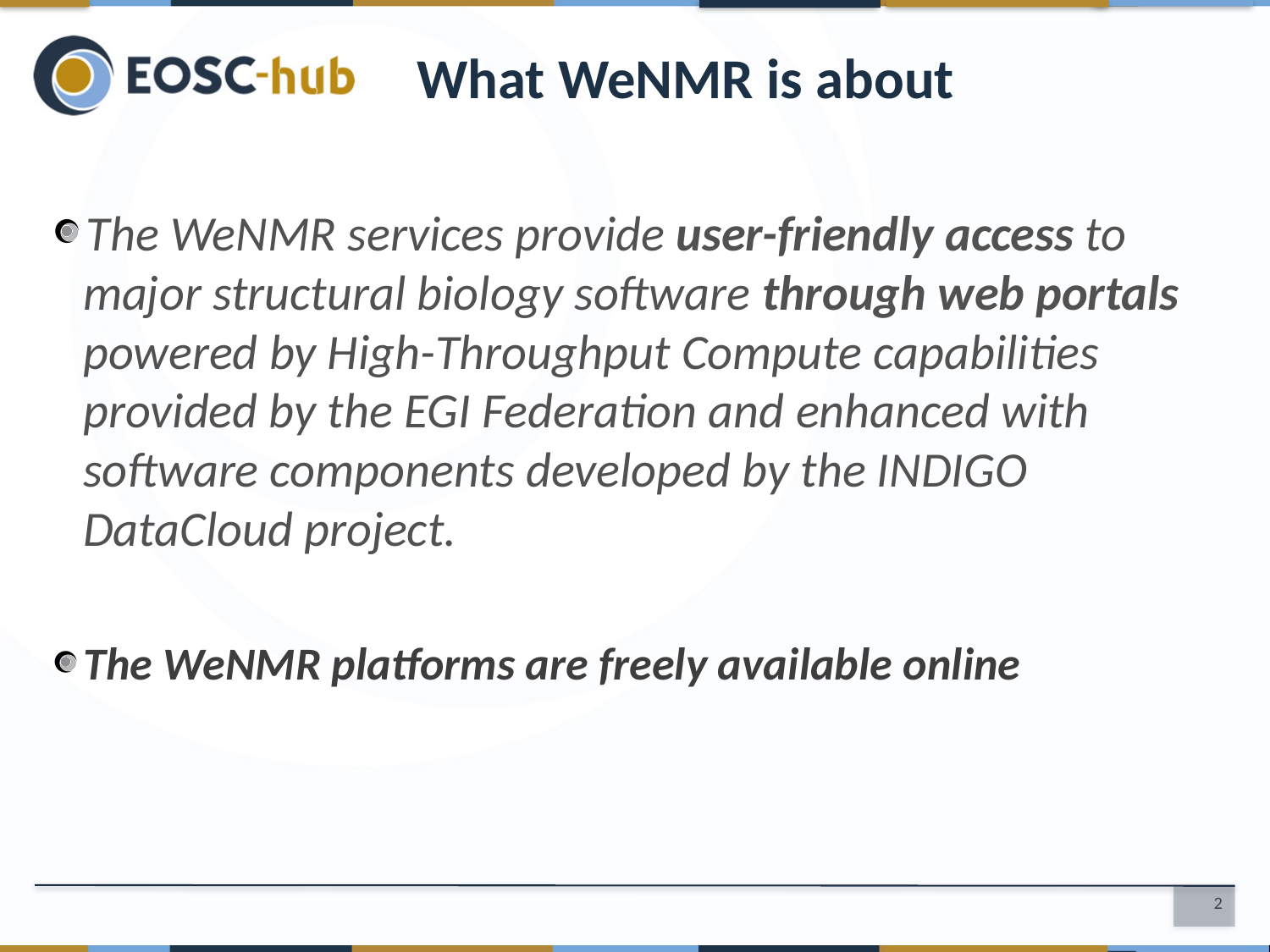

What WeNMR is about

The WeNMR services provide user-friendly access to major structural biology software through web portals powered by High-Throughput Compute capabilities provided by the EGI Federation and enhanced with software components developed by the INDIGO DataCloud project.

The WeNMR platforms are freely available online
2